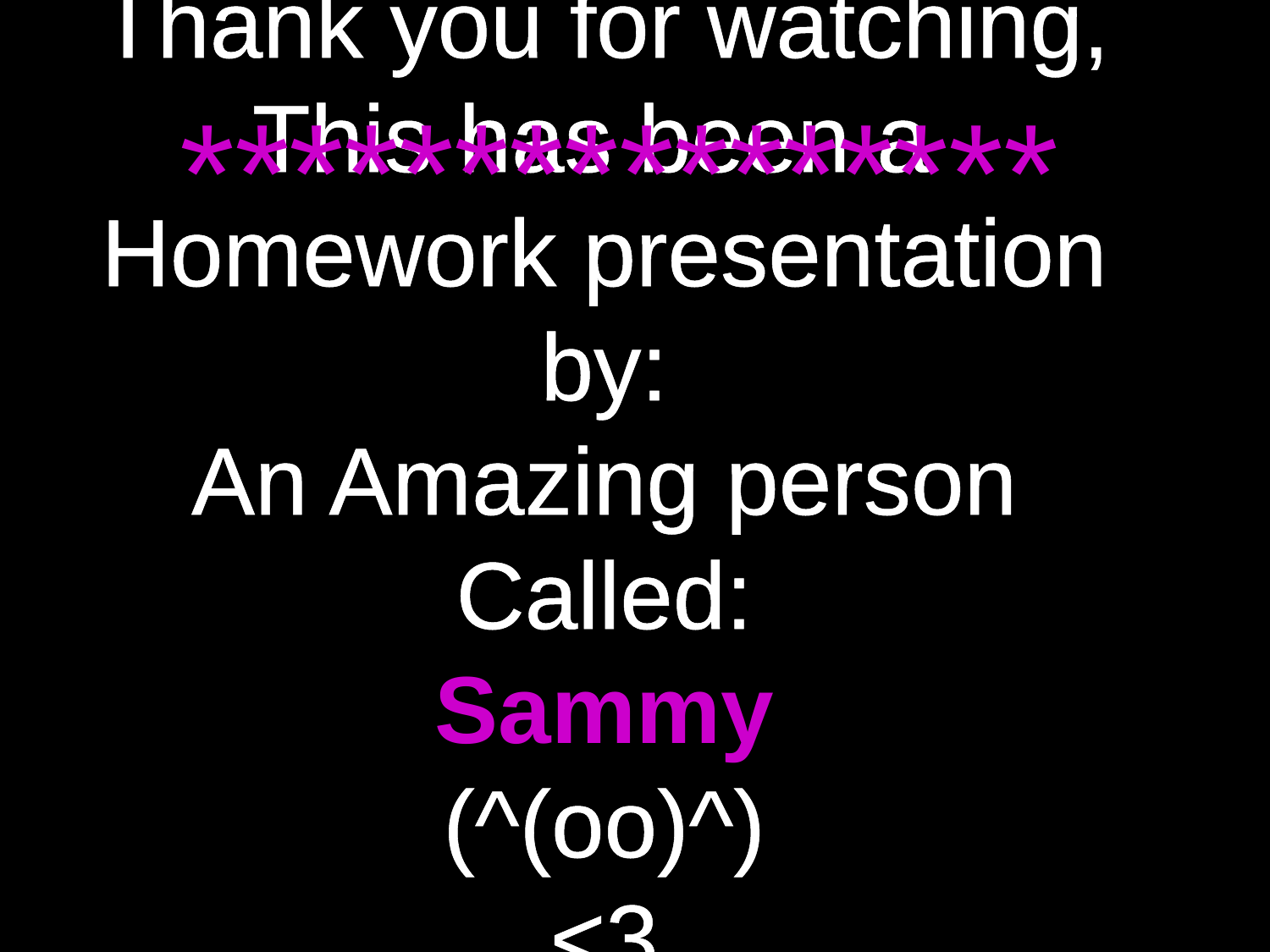

Thank you for watching,
This has been a
Homework presentation
by:
An Amazing person
Called:
Sammy
(^(oo)^)
<3

****************